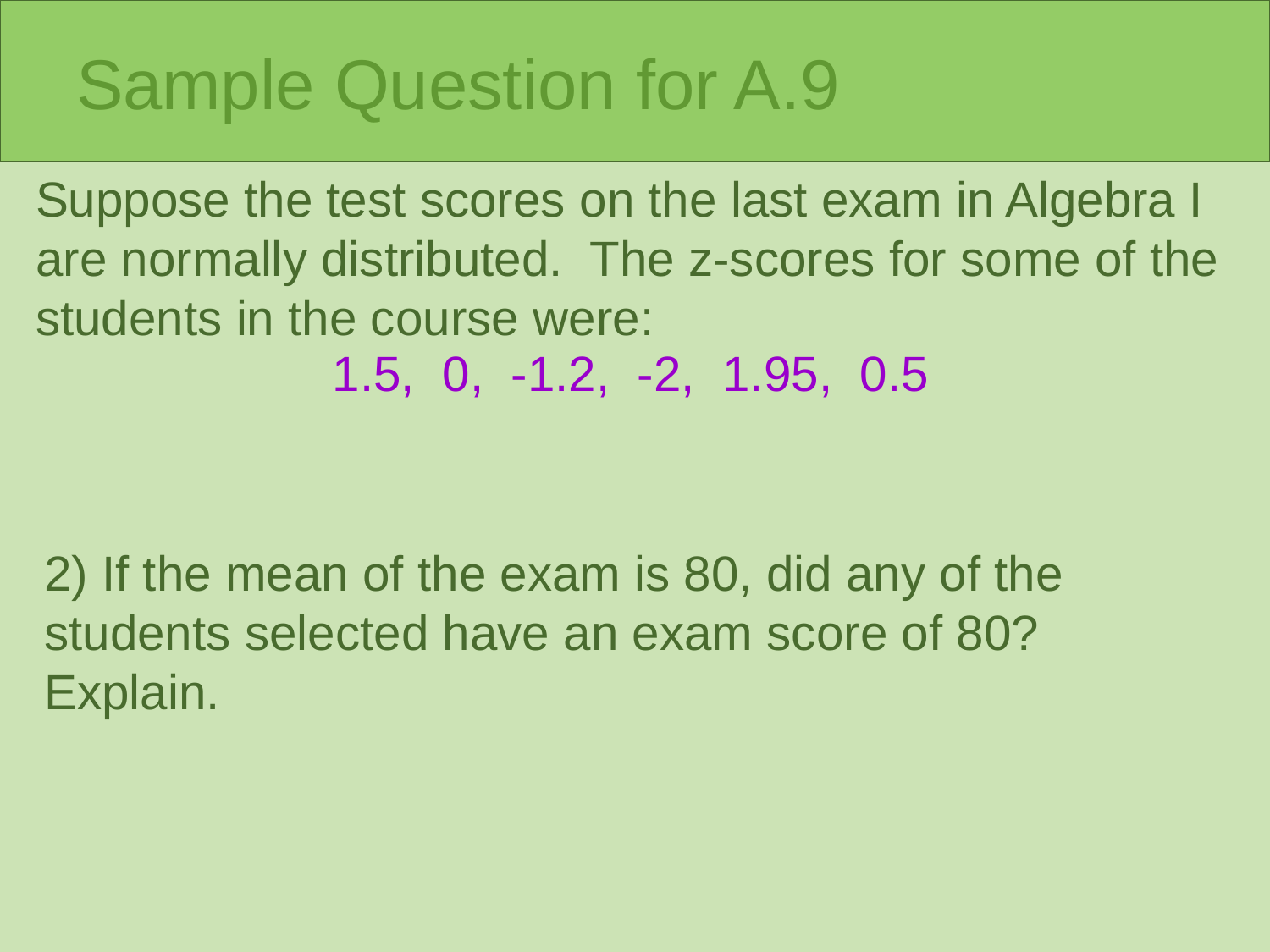

# Sample Question for A.9
Suppose the test scores on the last exam in Algebra I are normally distributed.  The z-scores for some of the students in the course were:
1.5,  0,  -1.2,  -2,  1.95,  0.5
2) If the mean of the exam is 80, did any of the students selected have an exam score of 80?  Explain.